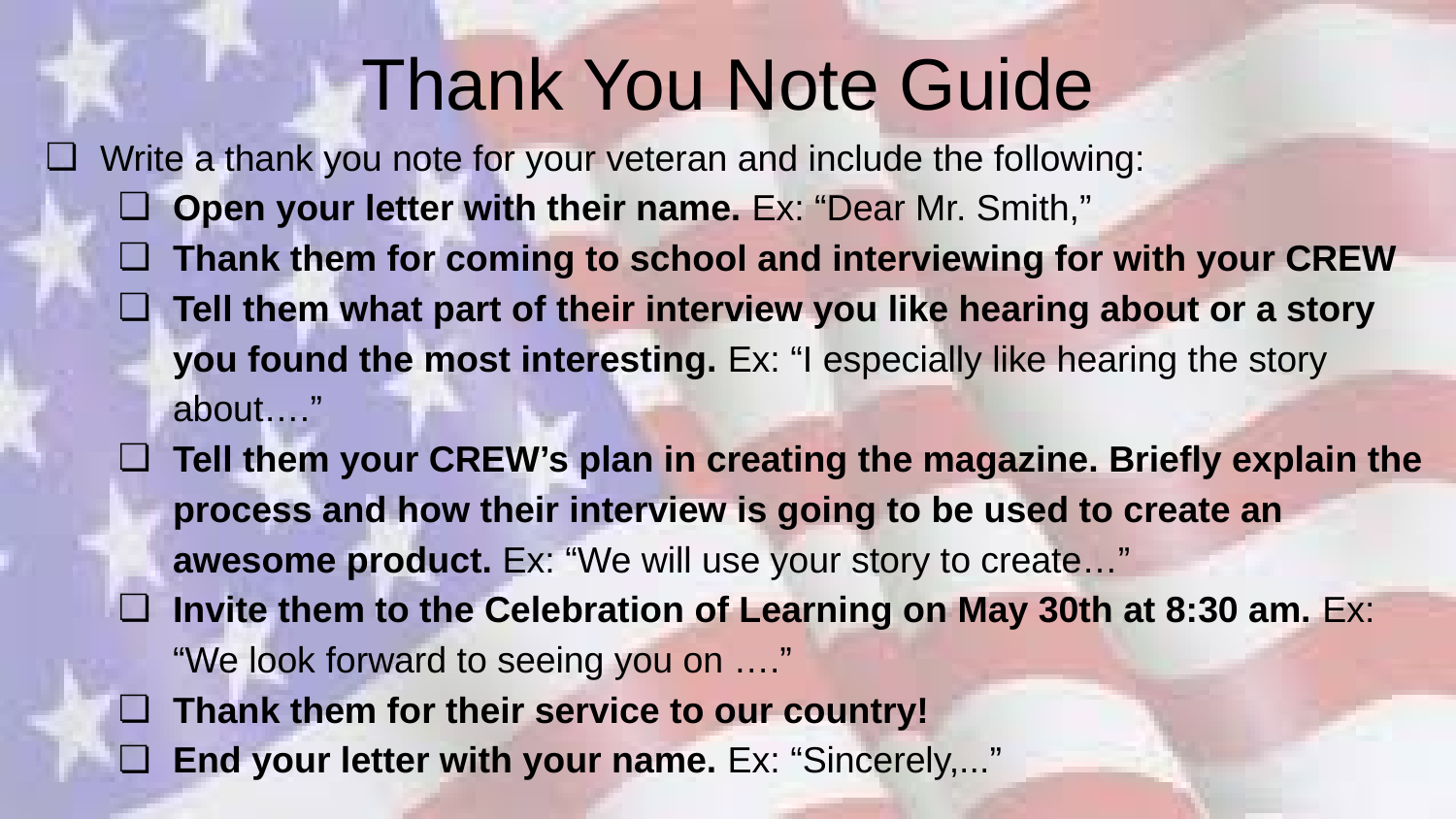

# Thank You Note Guide
Write a thank you note for your veteran and include the following:
Open your letter with their name. Ex: “Dear Mr. Smith,”
Thank them for coming to school and interviewing for with your CREW
Tell them what part of their interview you like hearing about or a story you found the most interesting. Ex: “I especially like hearing the story about….”
Tell them your CREW’s plan in creating the magazine. Briefly explain the process and how their interview is going to be used to create an awesome product. Ex: “We will use your story to create…”
Invite them to the Celebration of Learning on May 30th at 8:30 am. Ex: “We look forward to seeing you on ….”
Thank them for their service to our country!
End your letter with your name. Ex: “Sincerely,...”